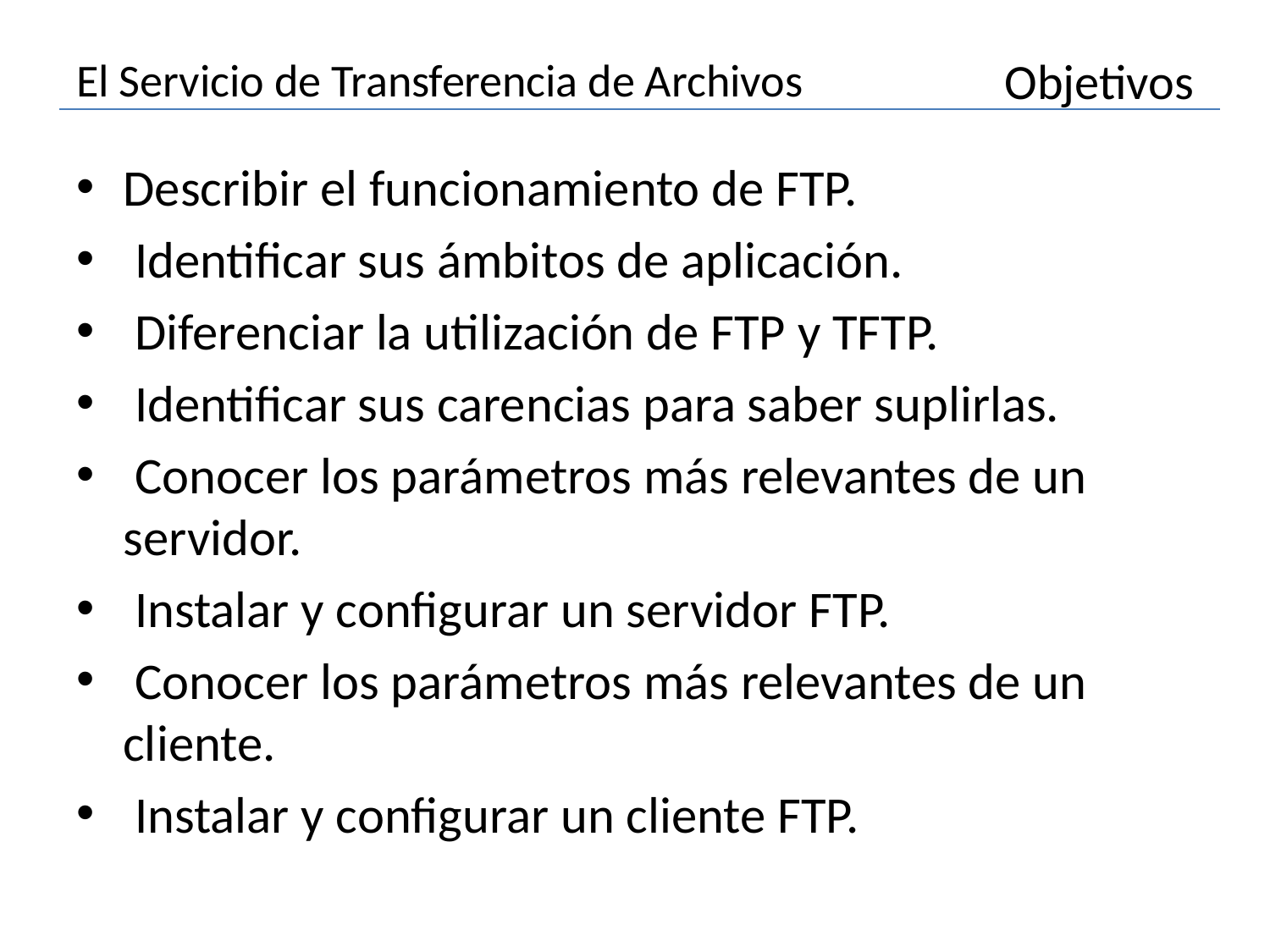

# El Servicio de Transferencia de Archivos
Objetivos
Describir el funcionamiento de FTP.
 Identificar sus ámbitos de aplicación.
 Diferenciar la utilización de FTP y TFTP.
 Identificar sus carencias para saber suplirlas.
 Conocer los parámetros más relevantes de un servidor.
 Instalar y configurar un servidor FTP.
 Conocer los parámetros más relevantes de un cliente.
 Instalar y configurar un cliente FTP.